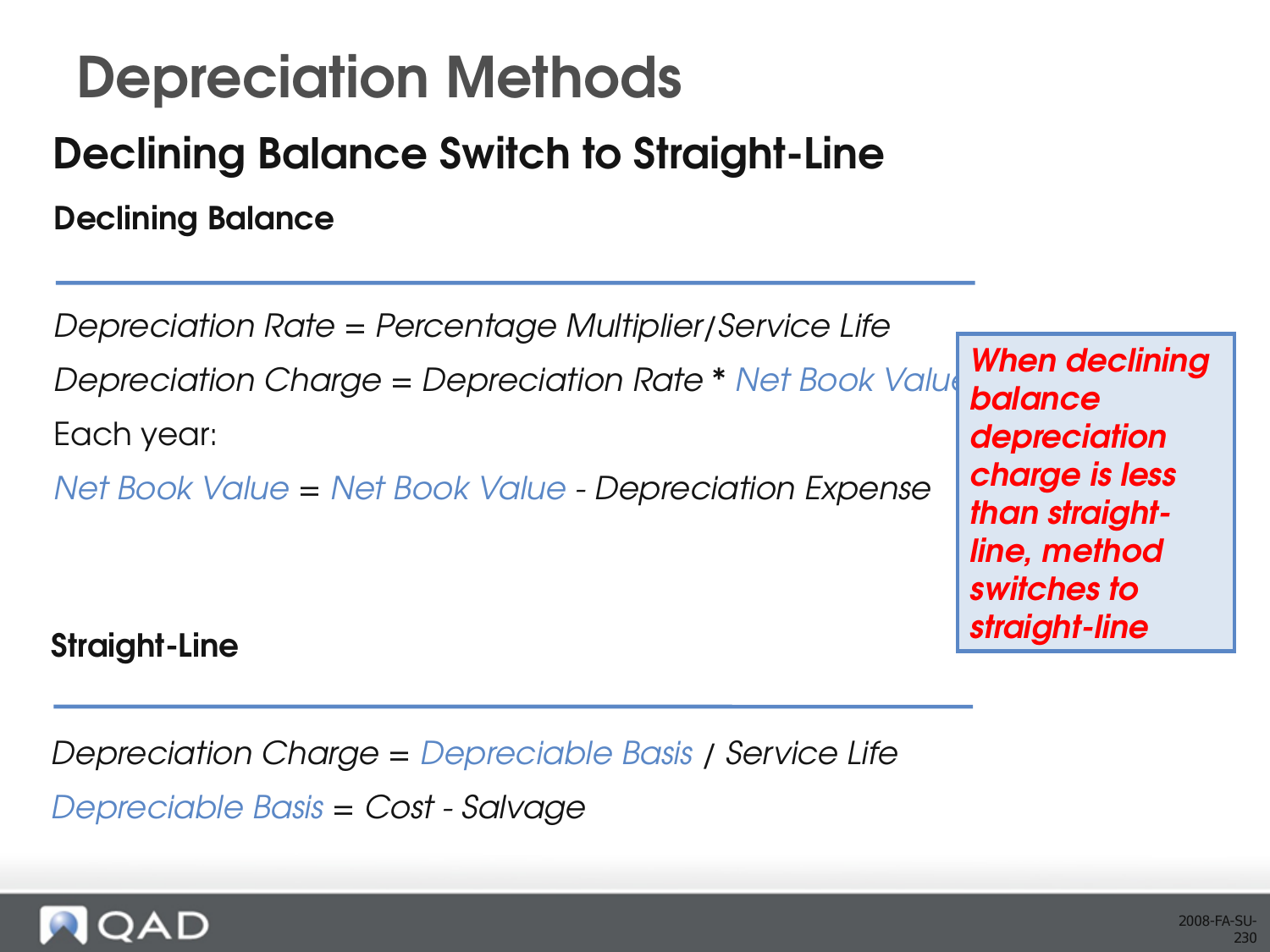

# Depreciation Methods
Declining Balance Switch to Straight-Line
Declining Balance

Depreciation Rate = Percentage Multiplier/Service Life
Depreciation Charge = Depreciation Rate * Net Book Value
Each year:
Net Book Value = Net Book Value - Depreciation Expense

When declining balance depreciation charge is less than straight-line, method switches to straight-line
Straight-Line

Depreciation Charge = Depreciable Basis / Service Life
Depreciable Basis = Cost - Salvage

2008-FA-SU-230